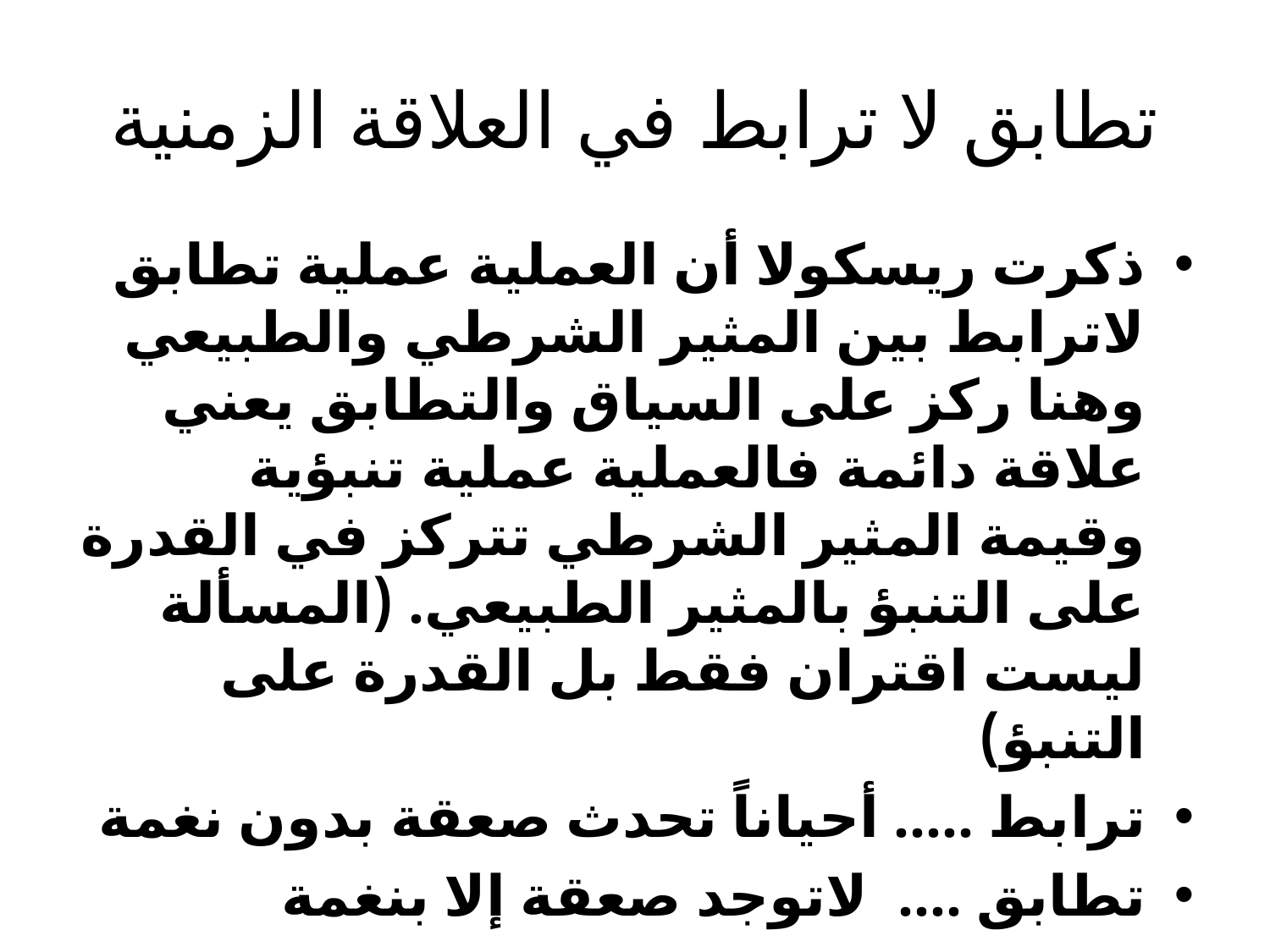

# تطابق لا ترابط في العلاقة الزمنية
ذكرت ريسكولا أن العملية عملية تطابق لاترابط بين المثير الشرطي والطبيعي وهنا ركز على السياق والتطابق يعني علاقة دائمة فالعملية عملية تنبؤية وقيمة المثير الشرطي تتركز في القدرة على التنبؤ بالمثير الطبيعي. (المسألة ليست اقتران فقط بل القدرة على التنبؤ)
ترابط ..... أحياناً تحدث صعقة بدون نغمة
تطابق ....  لاتوجد صعقة إلا بنغمة